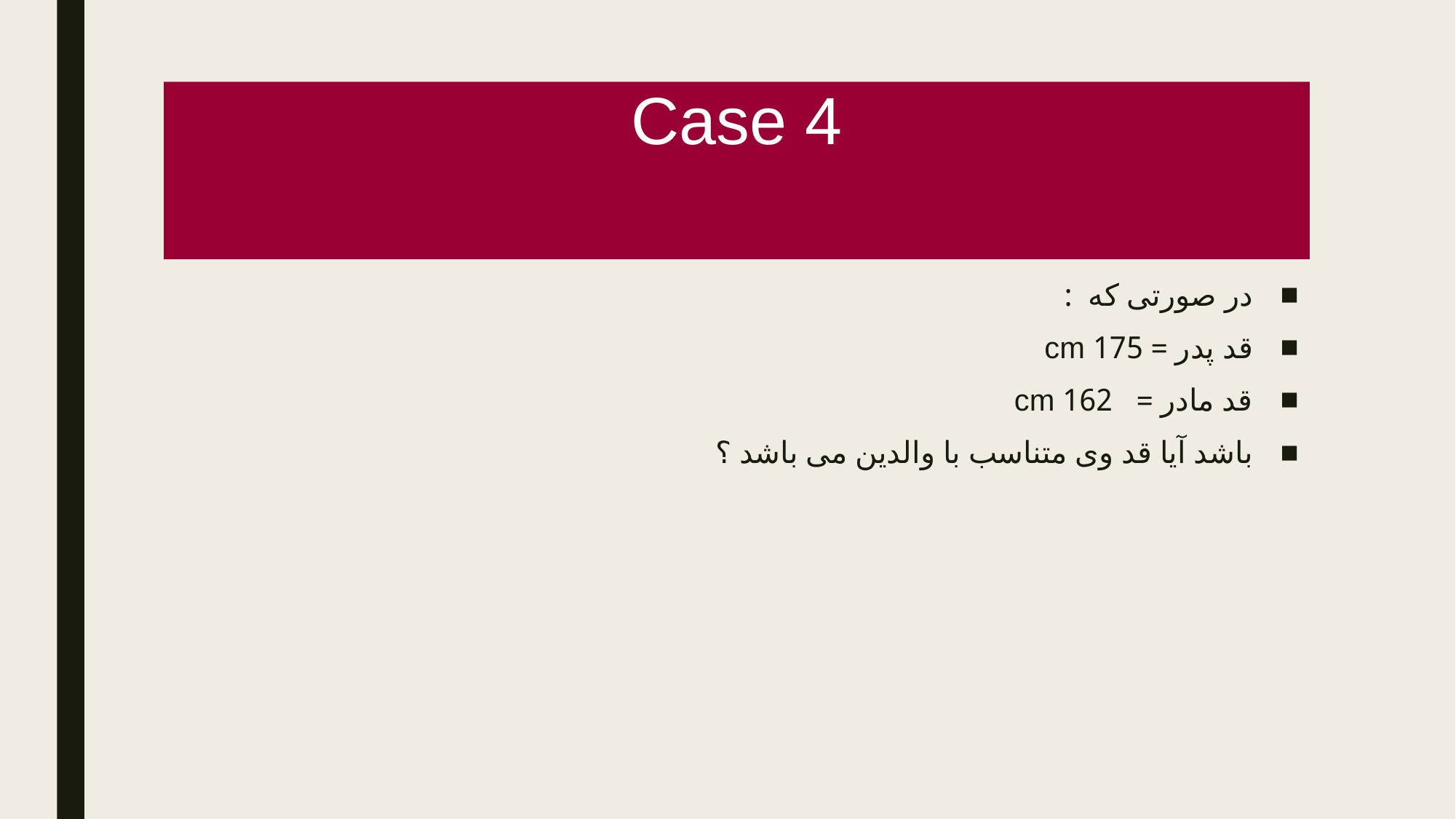

# Case 4
در صورتی که  :
قد پدر = 175 cm
قد مادر =   162 cm
باشد آیا قد وی متناسب با والدین می باشد ؟